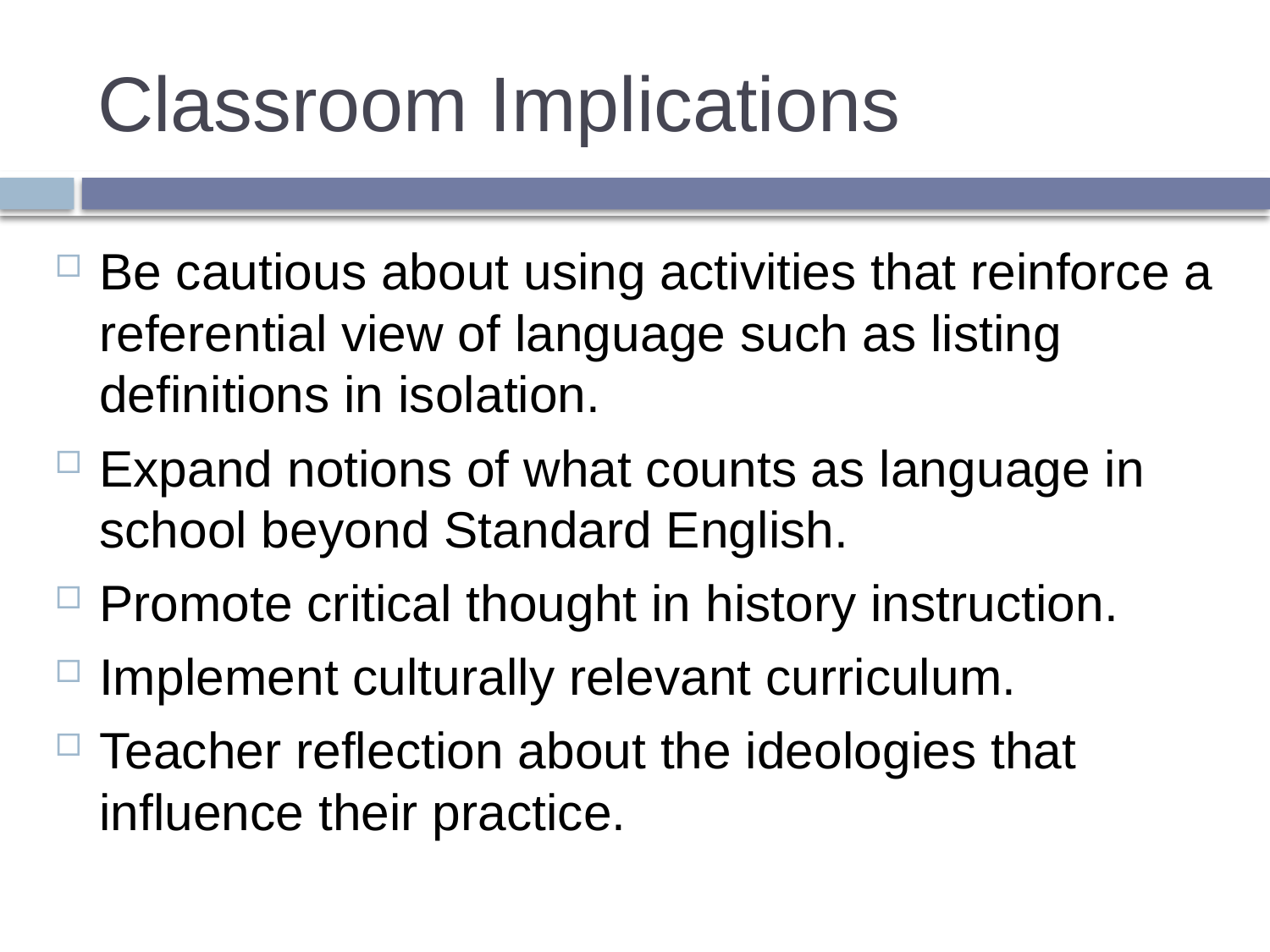

# Classroom Implications
Be cautious about using activities that reinforce a referential view of language such as listing definitions in isolation.
Expand notions of what counts as language in school beyond Standard English.
Promote critical thought in history instruction.
Implement culturally relevant curriculum.
Teacher reflection about the ideologies that influence their practice.